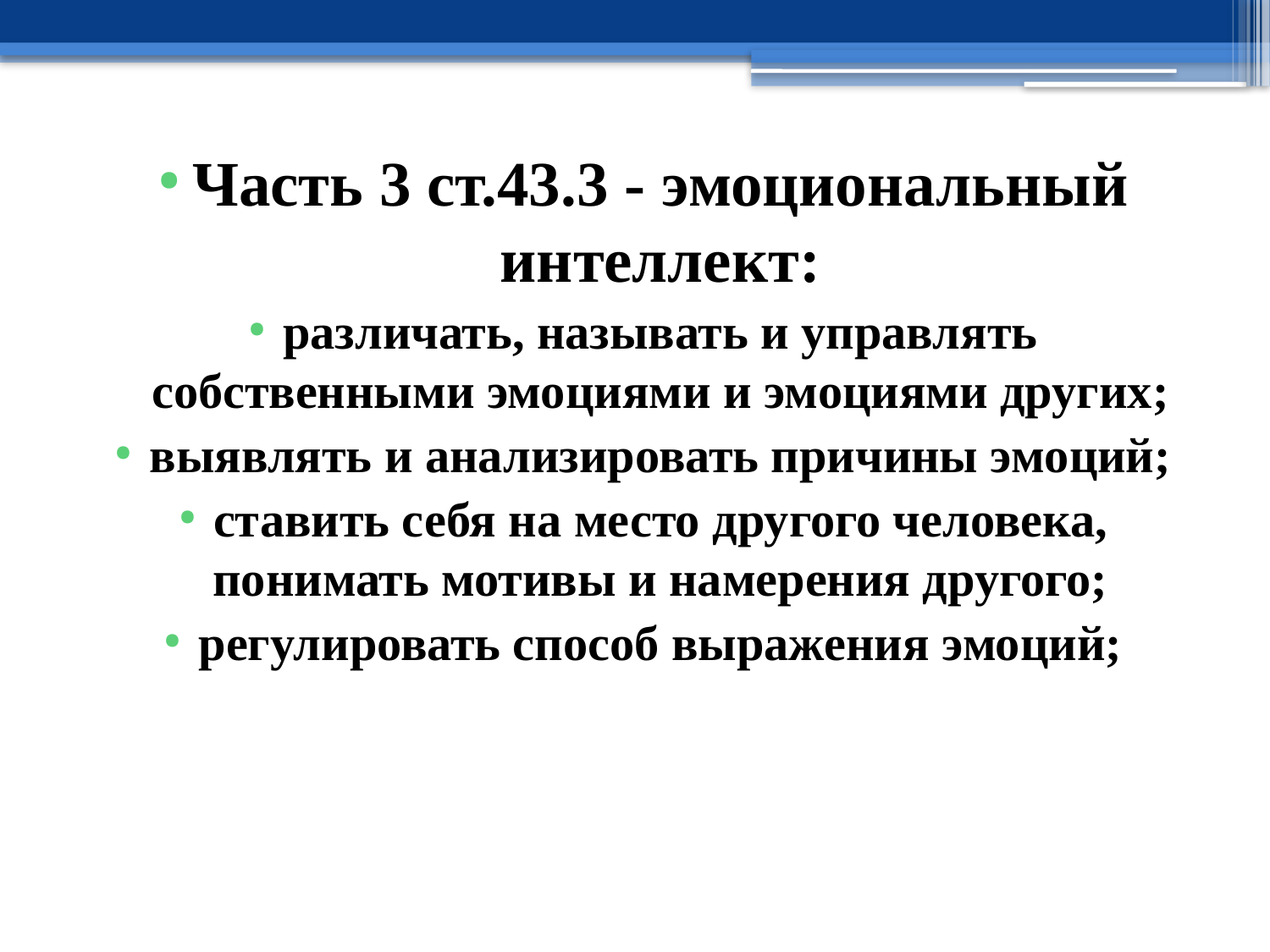

Часть 3 ст.43.3 - эмоциональный интеллект:
различать, называть и управлять собственными эмоциями и эмоциями других;
выявлять и анализировать причины эмоций;
ставить себя на место другого человека, понимать мотивы и намерения другого;
регулировать способ выражения эмоций;

#